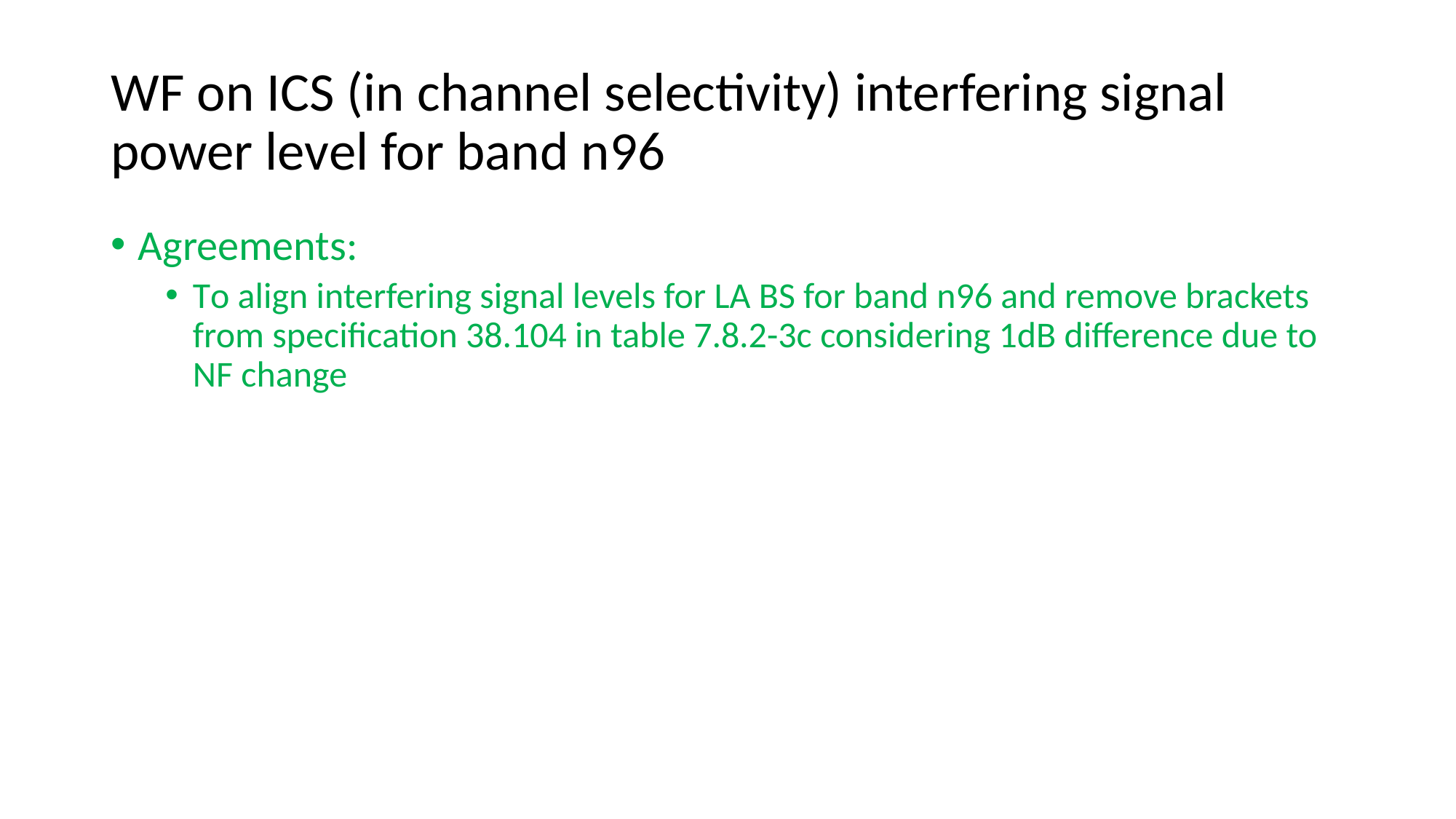

# WF on ICS (in channel selectivity) interfering signal power level for band n96
Agreements:
To align interfering signal levels for LA BS for band n96 and remove brackets from specification 38.104 in table 7.8.2-3c considering 1dB difference due to NF change